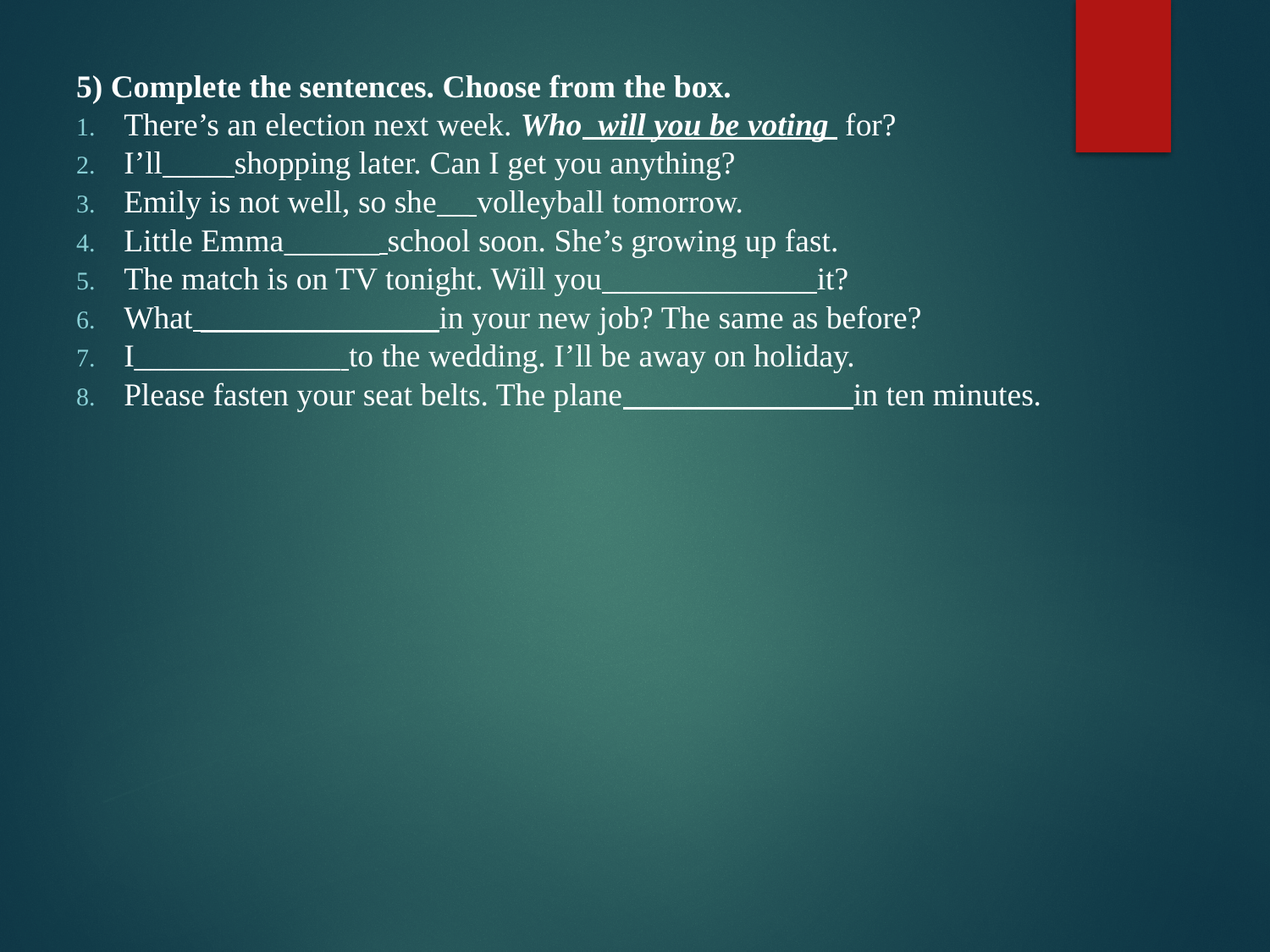

5) Complete the sentences. Choose from the box.
There’s an election next week. Who  will you be voting  for?
I’ll____ shopping later. Can I get you anything?
Emily is not well, so she__ volleyball tomorrow.
Little Emma______ school soon. She’s growing up fast.
The match is on TV tonight. Will you _____________it?
What _______________in your new job? The same as before?
I_____________ to the wedding. I’ll be away on holiday.
Please fasten your seat belts. The plane ______________in ten minutes.